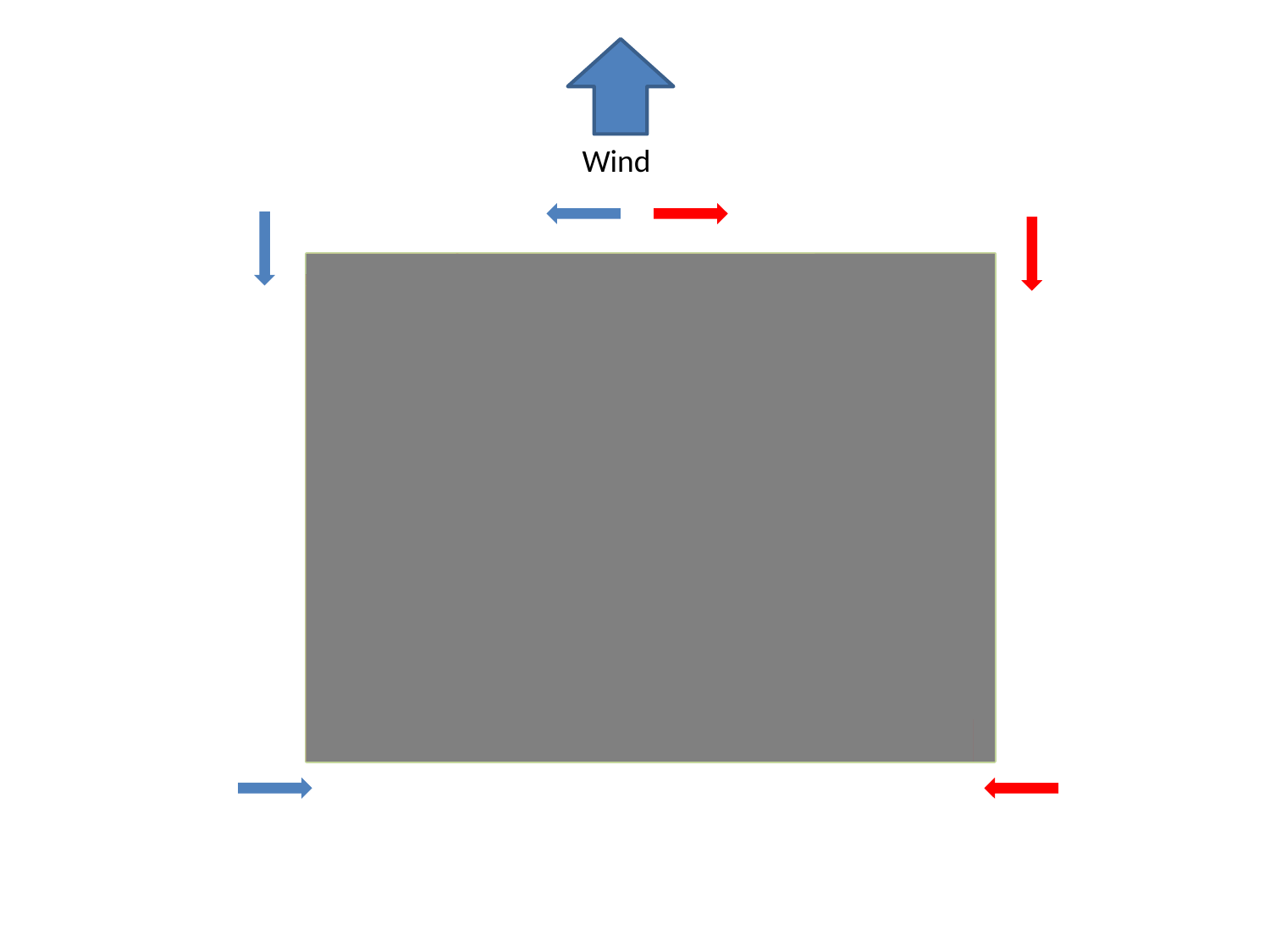

Wind

Back Fire: Fire burns slowly against the wind
Head Fire: Fire burns quick with the wind
Flank Fire